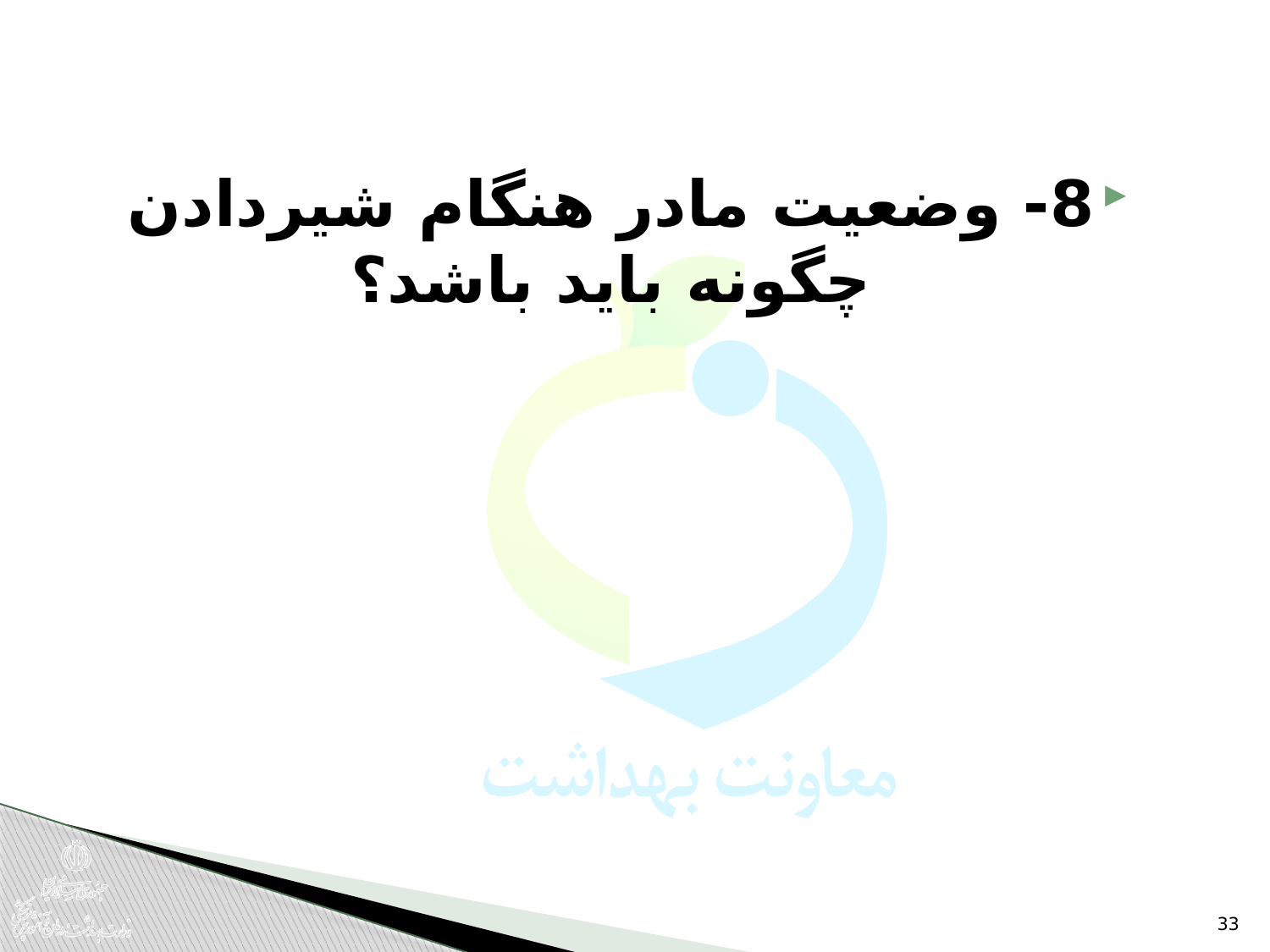

8- وضعیت مادر هنگام شيردادن چگونه بايد باشد؟
33